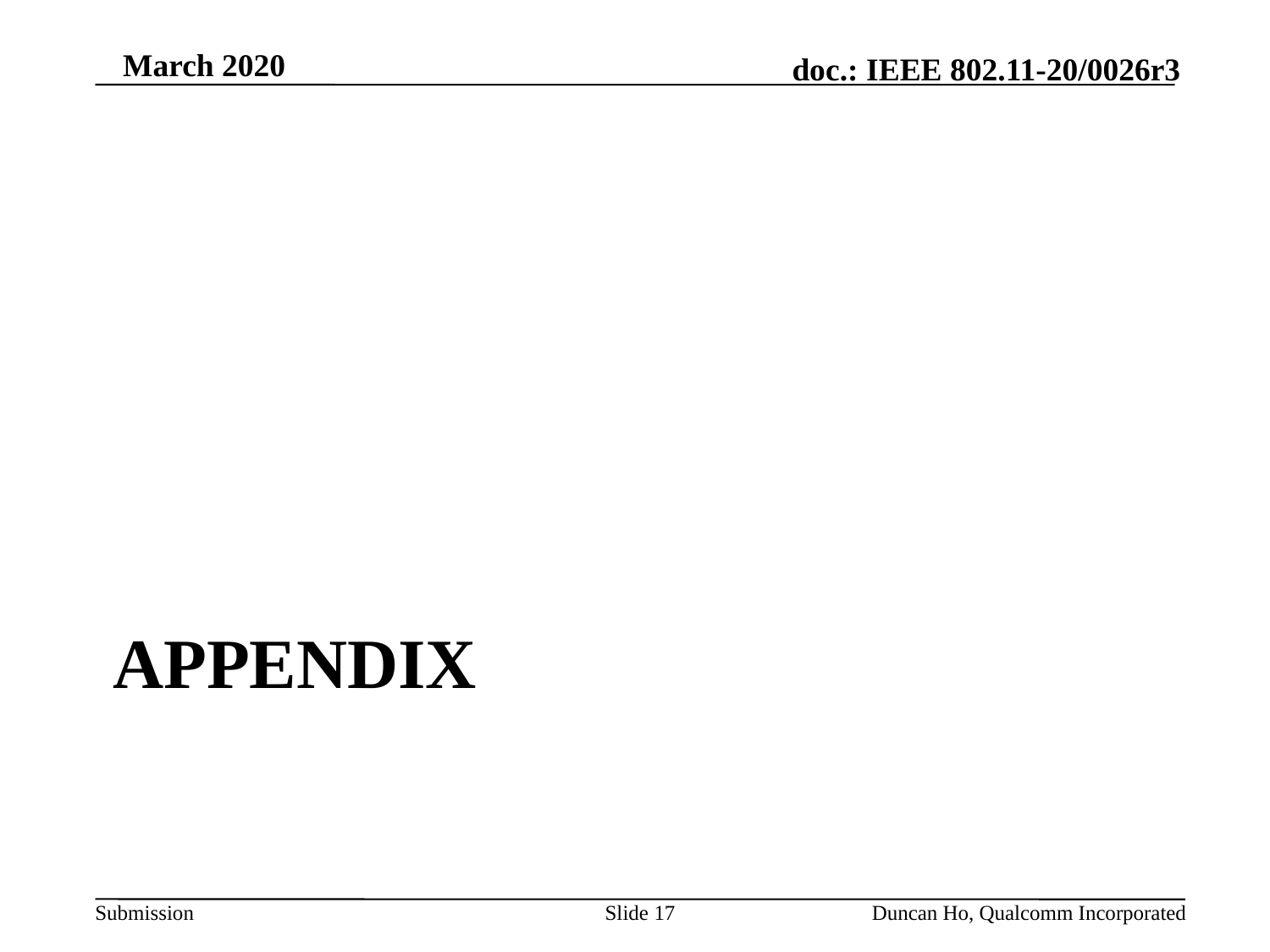

# AppendiX
Slide 17
Duncan Ho, Qualcomm Incorporated